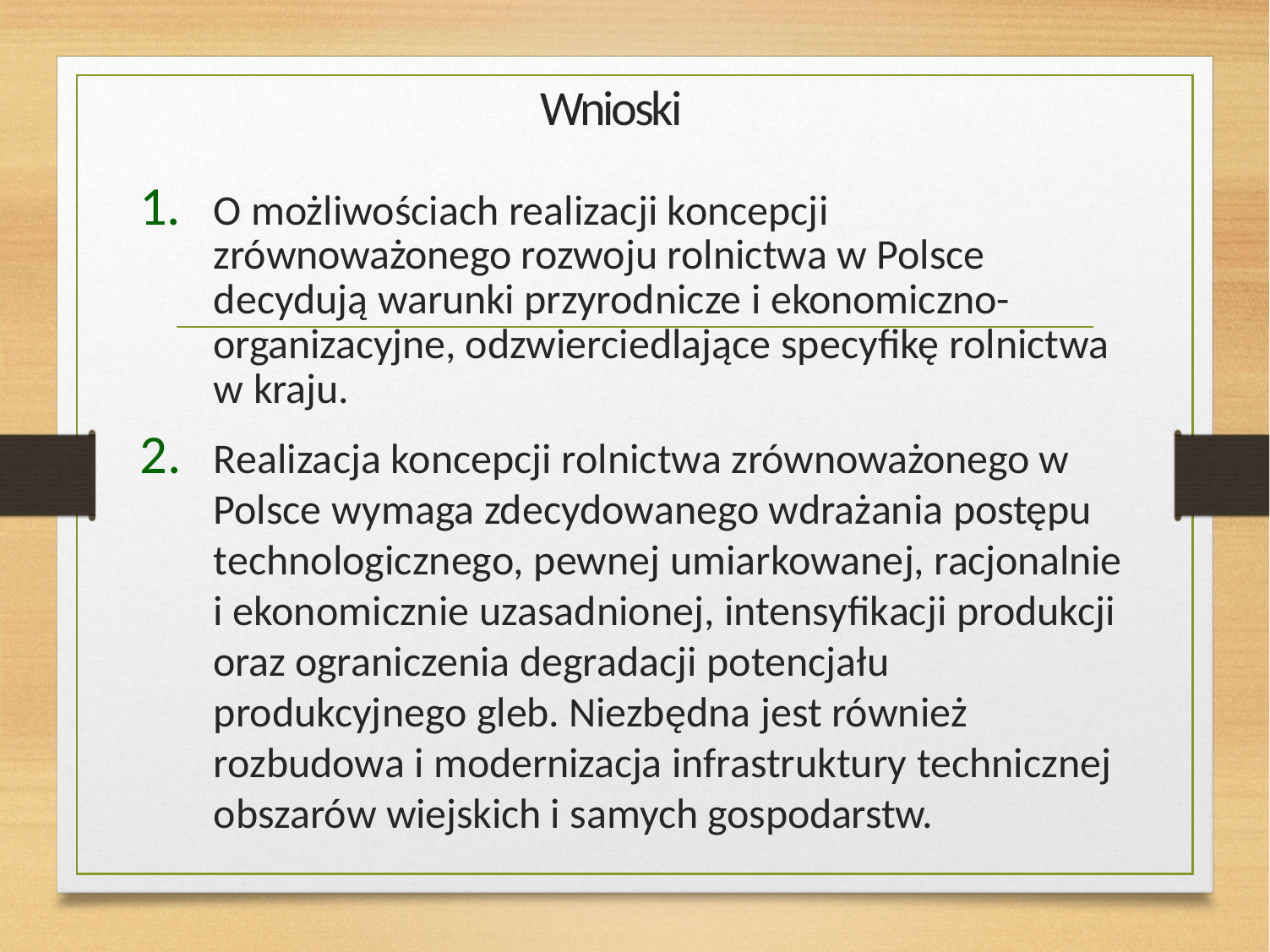

# Wnioski
O możliwościach realizacji koncepcji zrównoważonego rozwoju rolnictwa w Polsce decydują warunki przyrodnicze i ekonomiczno-organizacyjne, odzwierciedlające specyfikę rolnictwa w kraju.
Realizacja koncepcji rolnictwa zrównoważonego w Polsce wymaga zdecydowanego wdrażania postępu technologicznego, pewnej umiarkowanej, racjonalnie i ekonomicznie uzasadnionej, intensyfikacji produkcji oraz ograniczenia degradacji potencjału produkcyjnego gleb. Niezbędna jest również rozbudowa i modernizacja infrastruktury technicznej obszarów wiejskich i samych gospodarstw.